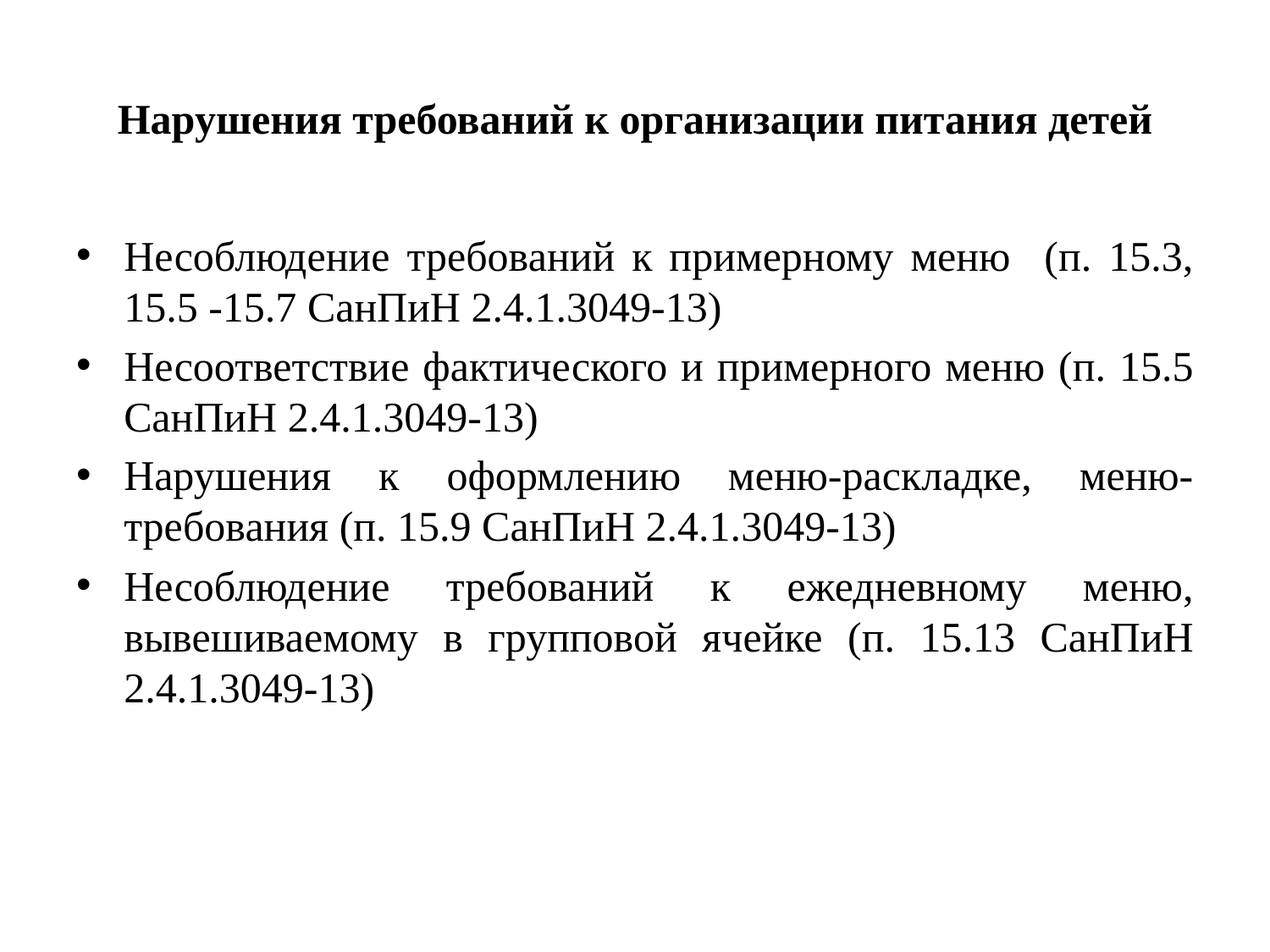

# Нарушения требований к организации питания детей
Несоблюдение требований к примерному меню  (п. 15.3, 15.5 -15.7 СанПиН 2.4.1.3049-13)
Несоответствие фактического и примерного меню (п. 15.5 СанПиН 2.4.1.3049-13)
Нарушения к оформлению меню-раскладке, меню-требования (п. 15.9 СанПиН 2.4.1.3049-13)
Несоблюдение требований к ежедневному меню, вывешиваемому в групповой ячейке (п. 15.13 СанПиН 2.4.1.3049-13)